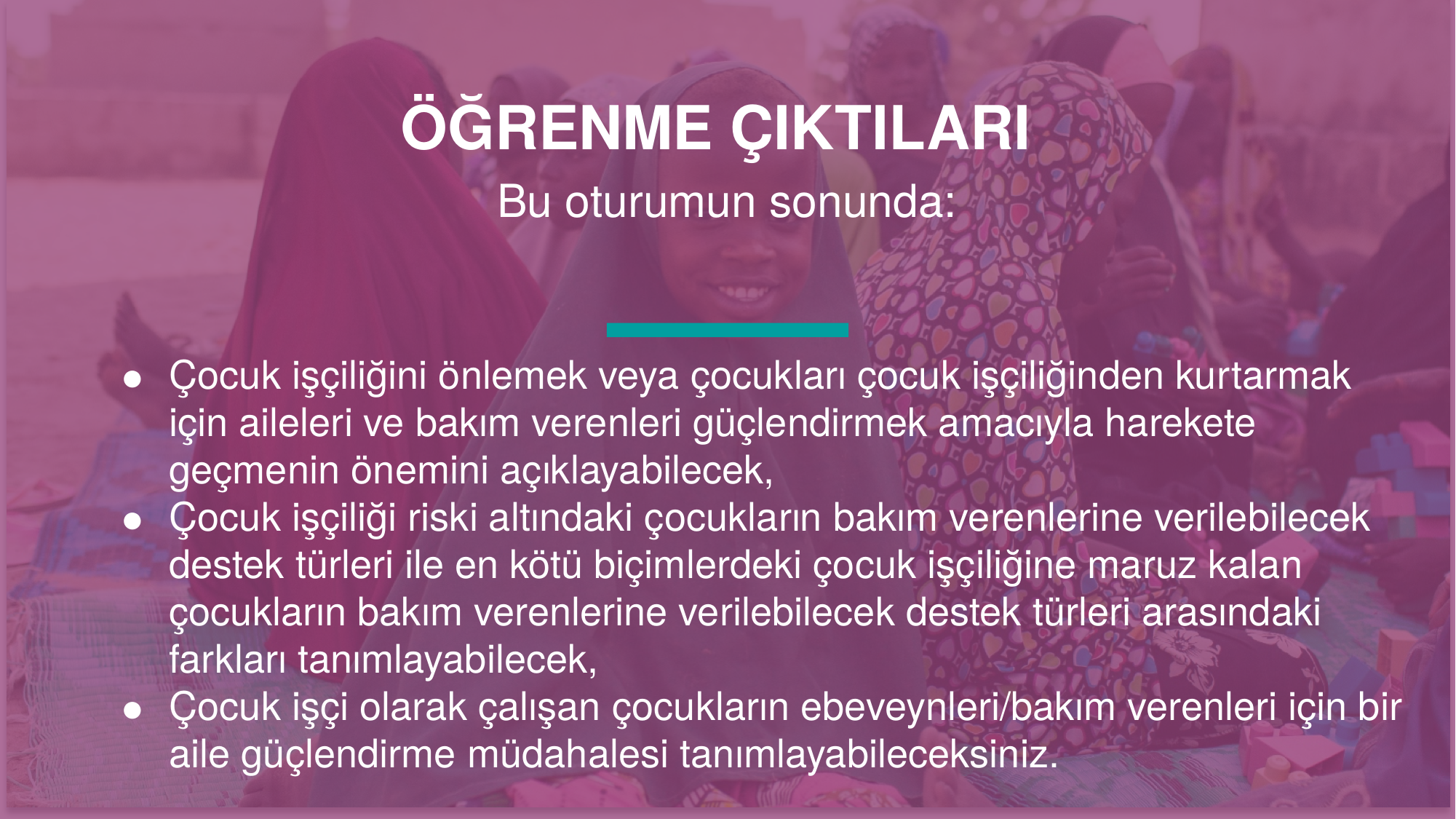

ÖĞRENME ÇIKTILARI
Bu oturumun sonunda:
Çocuk işçiliğini önlemek veya çocukları çocuk işçiliğinden kurtarmak için aileleri ve bakım verenleri güçlendirmek amacıyla harekete geçmenin önemini açıklayabilecek,
Çocuk işçiliği riski altındaki çocukların bakım verenlerine verilebilecek destek türleri ile en kötü biçimlerdeki çocuk işçiliğine maruz kalan çocukların bakım verenlerine verilebilecek destek türleri arasındaki farkları tanımlayabilecek,
Çocuk işçi olarak çalışan çocukların ebeveynleri/bakım verenleri için bir aile güçlendirme müdahalesi tanımlayabileceksiniz.